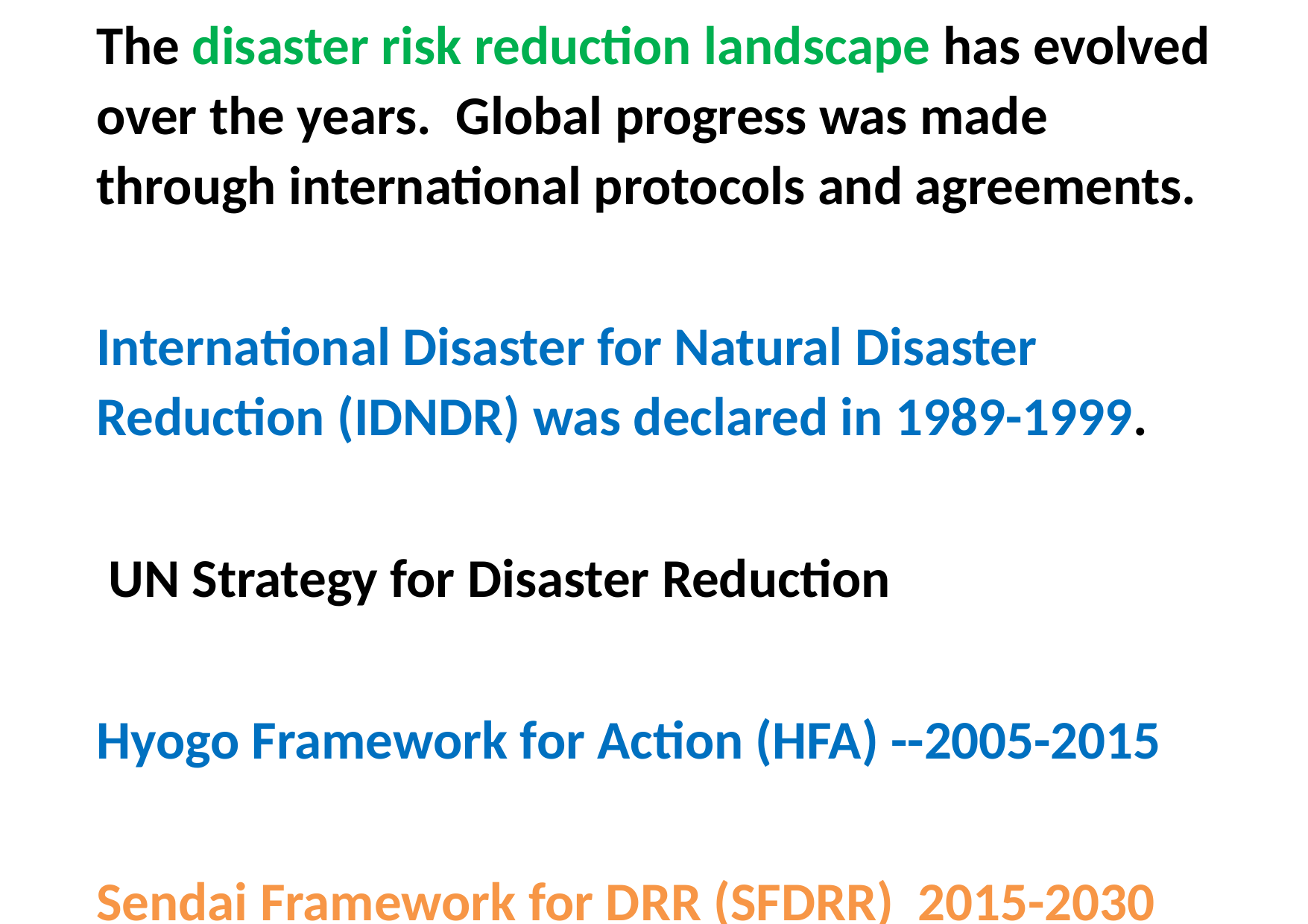

The disaster risk reduction landscape has evolved over the years.  Global progress was made through international protocols and agreements.

International Disaster for Natural Disaster Reduction (IDNDR) was declared in 1989-1999.

 UN Strategy for Disaster Reduction

Hyogo Framework for Action (HFA) --2005-2015

Sendai Framework for DRR (SFDRR)  2015-2030